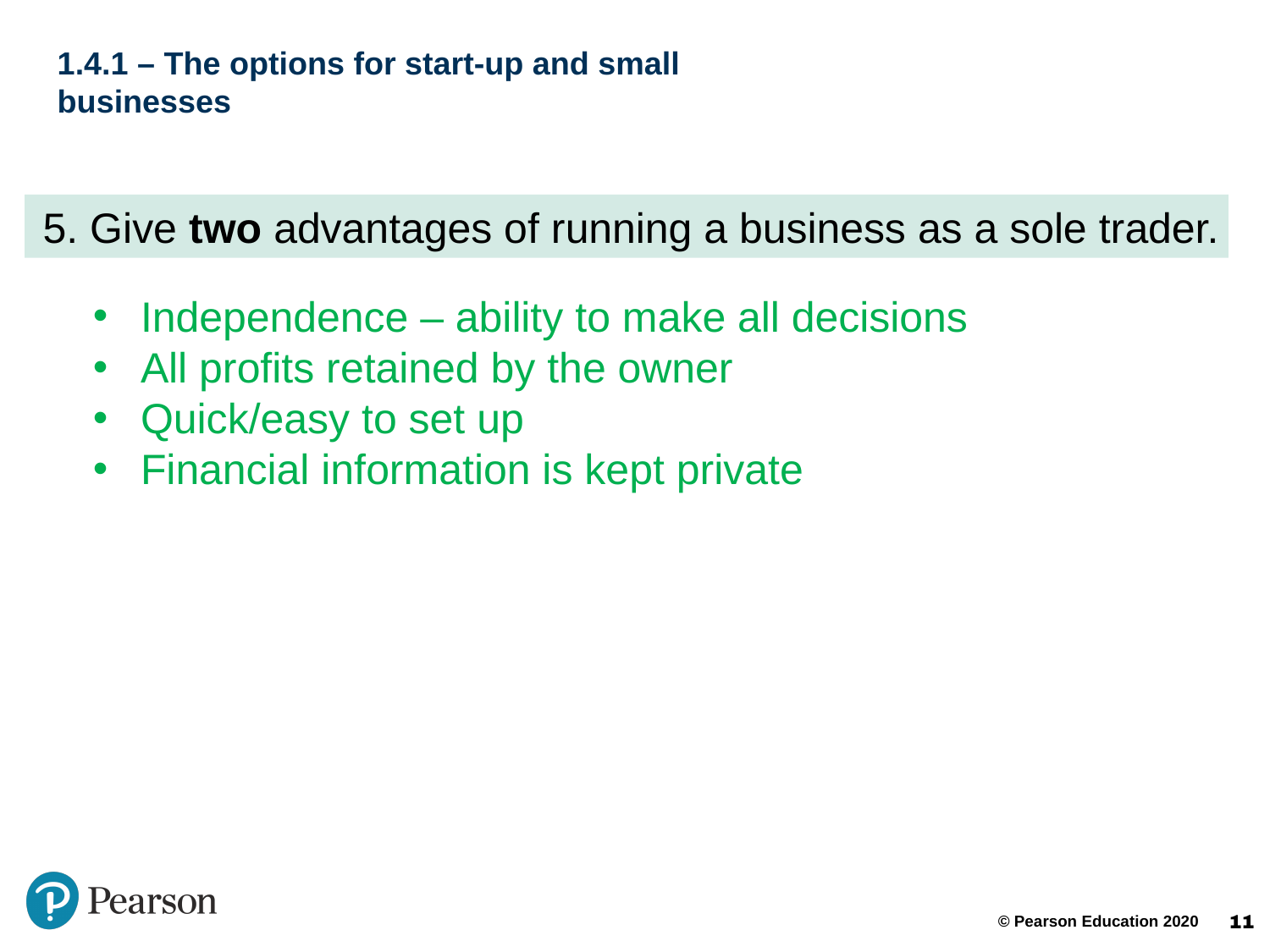

# 1.4.1 – The options for start-up and small businesses
 5. Give two advantages of running a business as a sole trader.
Independence – ability to make all decisions
All profits retained by the owner
Quick/easy to set up
Financial information is kept private
11